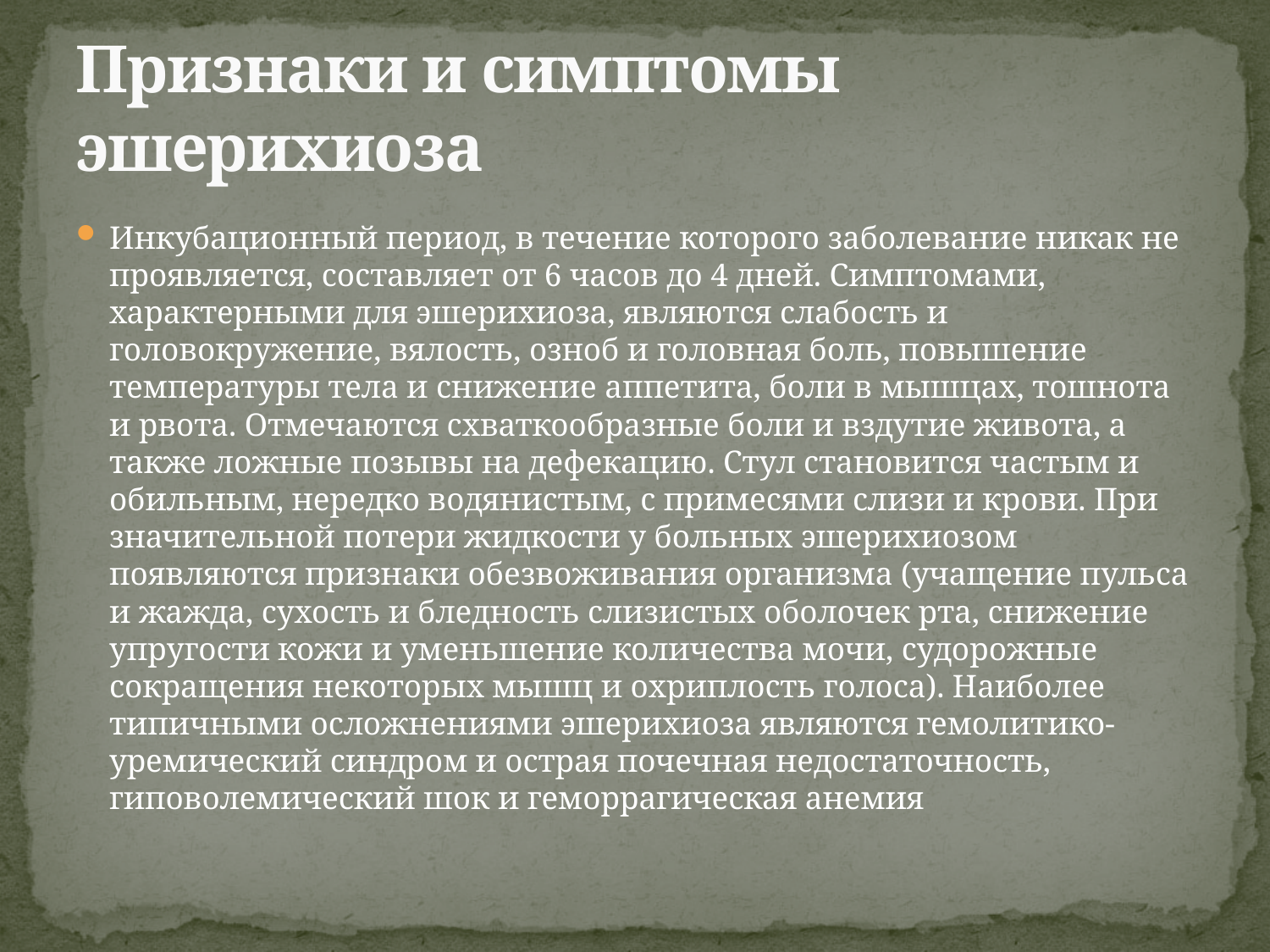

# Признаки и симптомы эшерихиоза
Инкубационный период, в течение которого заболевание никак не проявляется, составляет от 6 часов до 4 дней. Симптомами, характерными для эшерихиоза, являются слабость и головокружение, вялость, озноб и головная боль, повышение температуры тела и снижение аппетита, боли в мышцах, тошнота и рвота. Отмечаются схваткообразные боли и вздутие живота, а также ложные позывы на дефекацию. Стул становится частым и обильным, нередко водянистым, с примесями слизи и крови. При значительной потери жидкости у больных эшерихиозом появляются признаки обезвоживания организма (учащение пульса и жажда, сухость и бледность слизистых оболочек рта, снижение упругости кожи и уменьшение количества мочи, судорожные сокращения некоторых мышц и охриплость голоса). Наиболее типичными осложнениями эшерихиоза являются гемолитико-уремический синдром и острая почечная недостаточность, гиповолемический шок и геморрагическая анемия